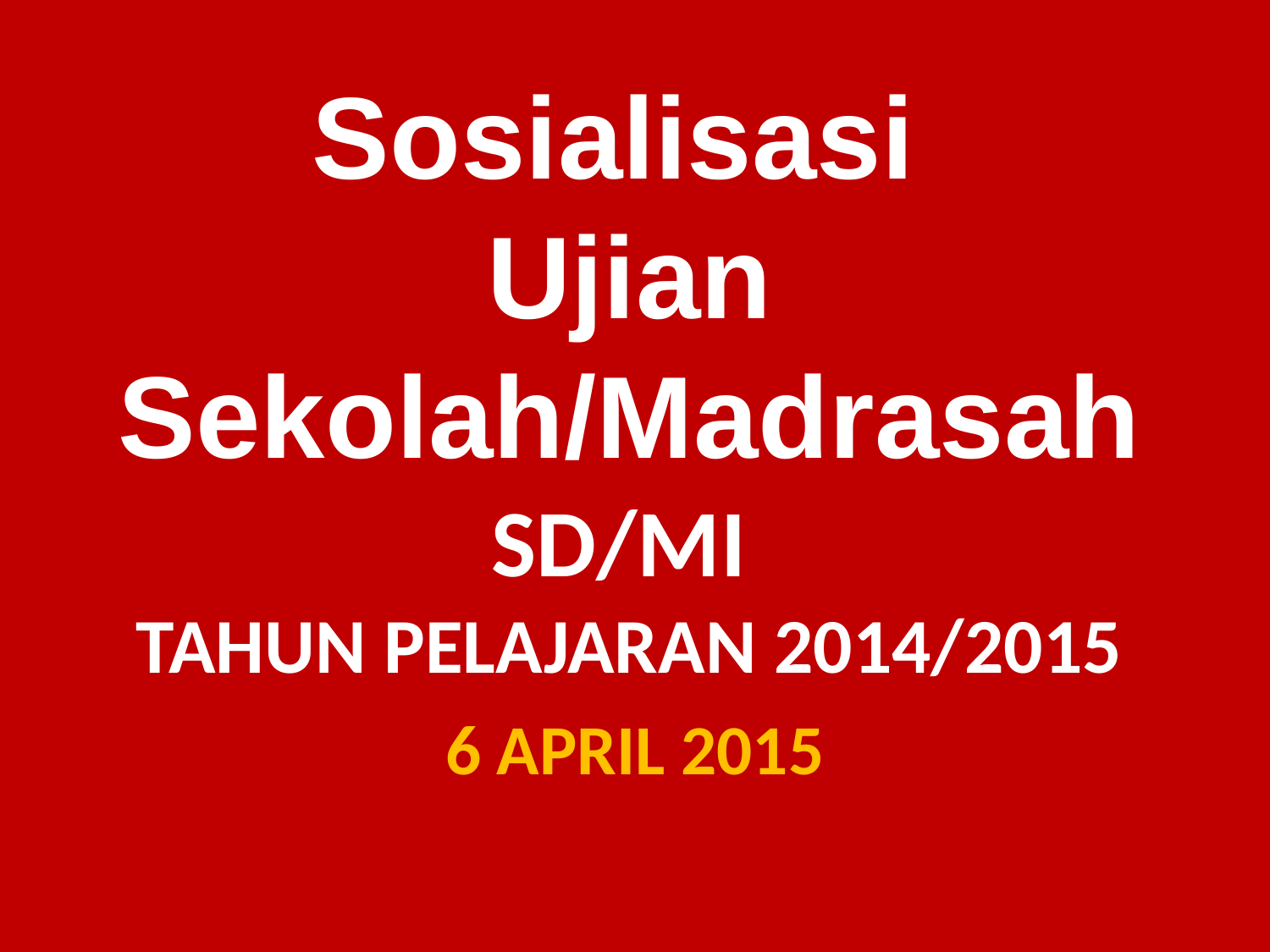

# Sosialisasi Ujian Sekolah/Madrasah SD/MI TAHUN PELAJARAN 2014/2015
6 APRIL 2015